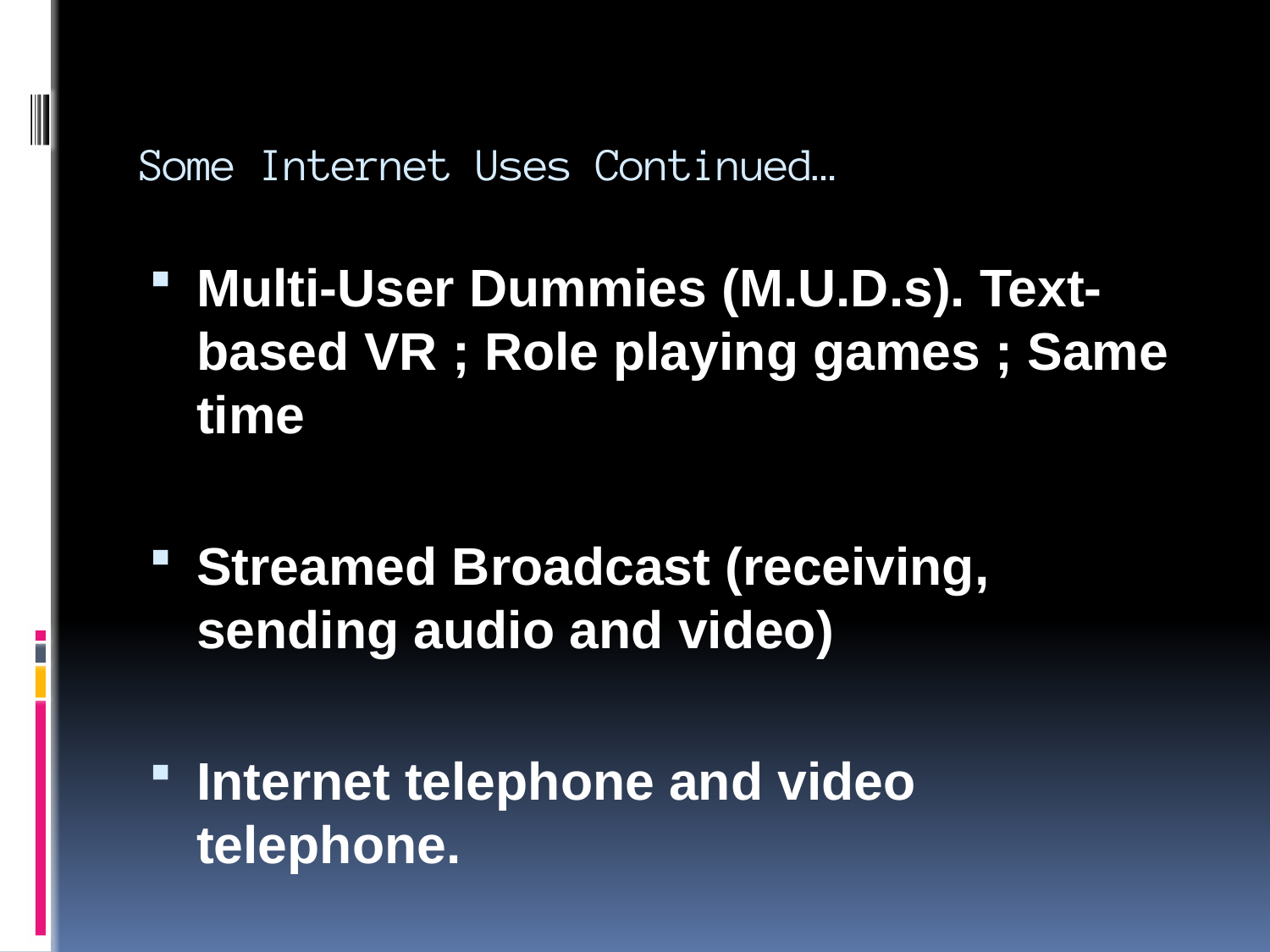

# Some Internet Uses Continued…
Multi-User Dummies (M.U.D.s). Text-based VR ; Role playing games ; Same time

Streamed Broadcast (receiving, sending audio and video)

Internet telephone and video telephone.